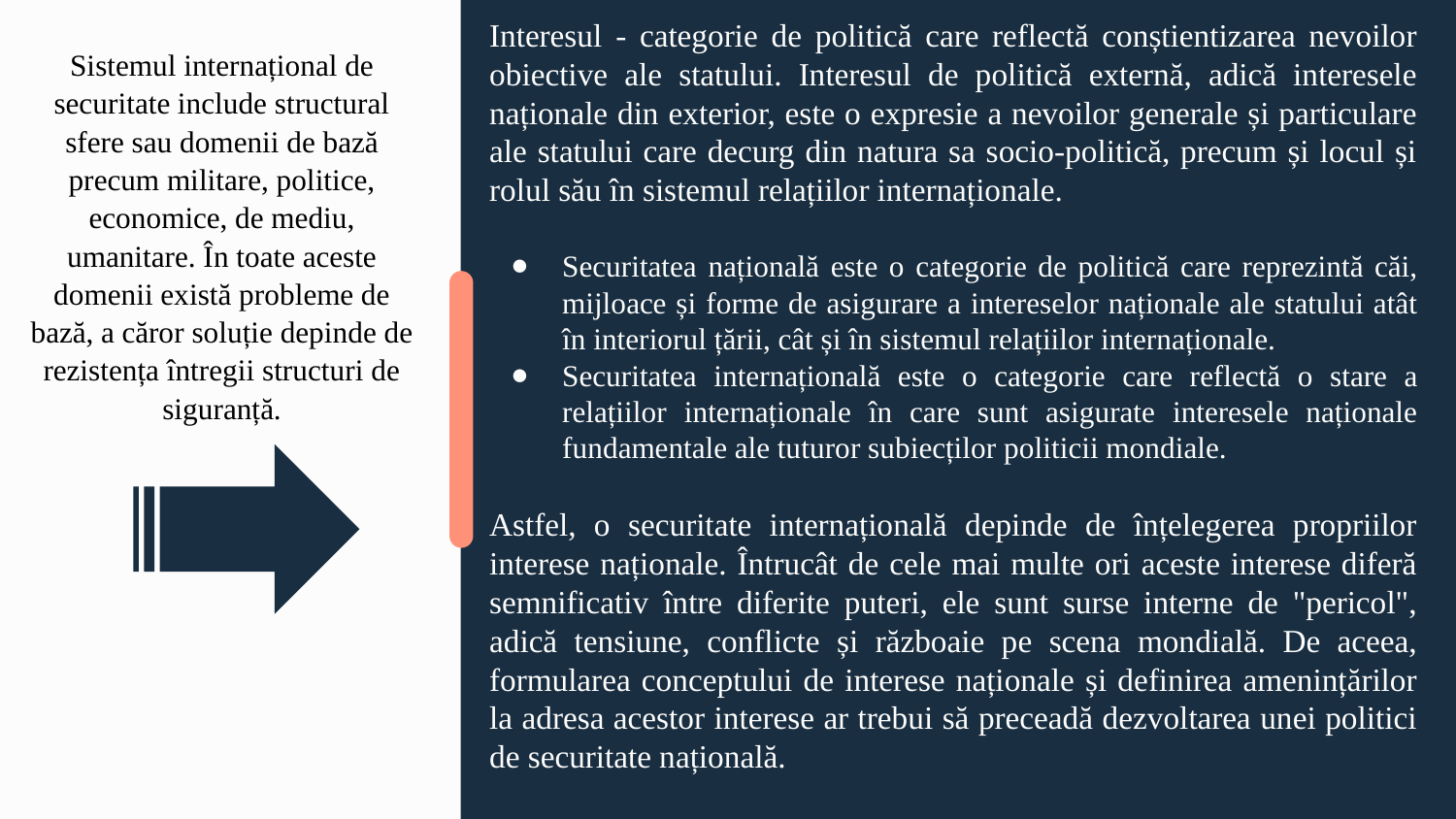

Interesul - categorie de politică care reflectă conștientizarea nevoilor obiective ale statului. Interesul de politică externă, adică interesele naționale din exterior, este o expresie a nevoilor generale și particulare ale statului care decurg din natura sa socio-politică, precum și locul și rolul său în sistemul relațiilor internaționale.

Securitatea națională este o categorie de politică care reprezintă căi, mijloace și forme de asigurare a intereselor naționale ale statului atât în interiorul țării, cât și în sistemul relațiilor internaționale.
Securitatea internațională este o categorie care reflectă o stare a relațiilor internaționale în care sunt asigurate interesele naționale fundamentale ale tuturor subiecților politicii mondiale.

Astfel, o securitate internațională depinde de înțelegerea propriilor interese naționale. Întrucât de cele mai multe ori aceste interese diferă semnificativ între diferite puteri, ele sunt surse interne de "pericol", adică tensiune, conflicte și războaie pe scena mondială. De aceea, formularea conceptului de interese naționale și definirea amenințărilor la adresa acestor interese ar trebui să preceadă dezvoltarea unei politici de securitate națională.

Sistemul internațional de securitate include structural sfere sau domenii de bază precum militare, politice, economice, de mediu, umanitare. În toate aceste domenii există probleme de bază, a căror soluție depinde de rezistența întregii structuri de siguranță.